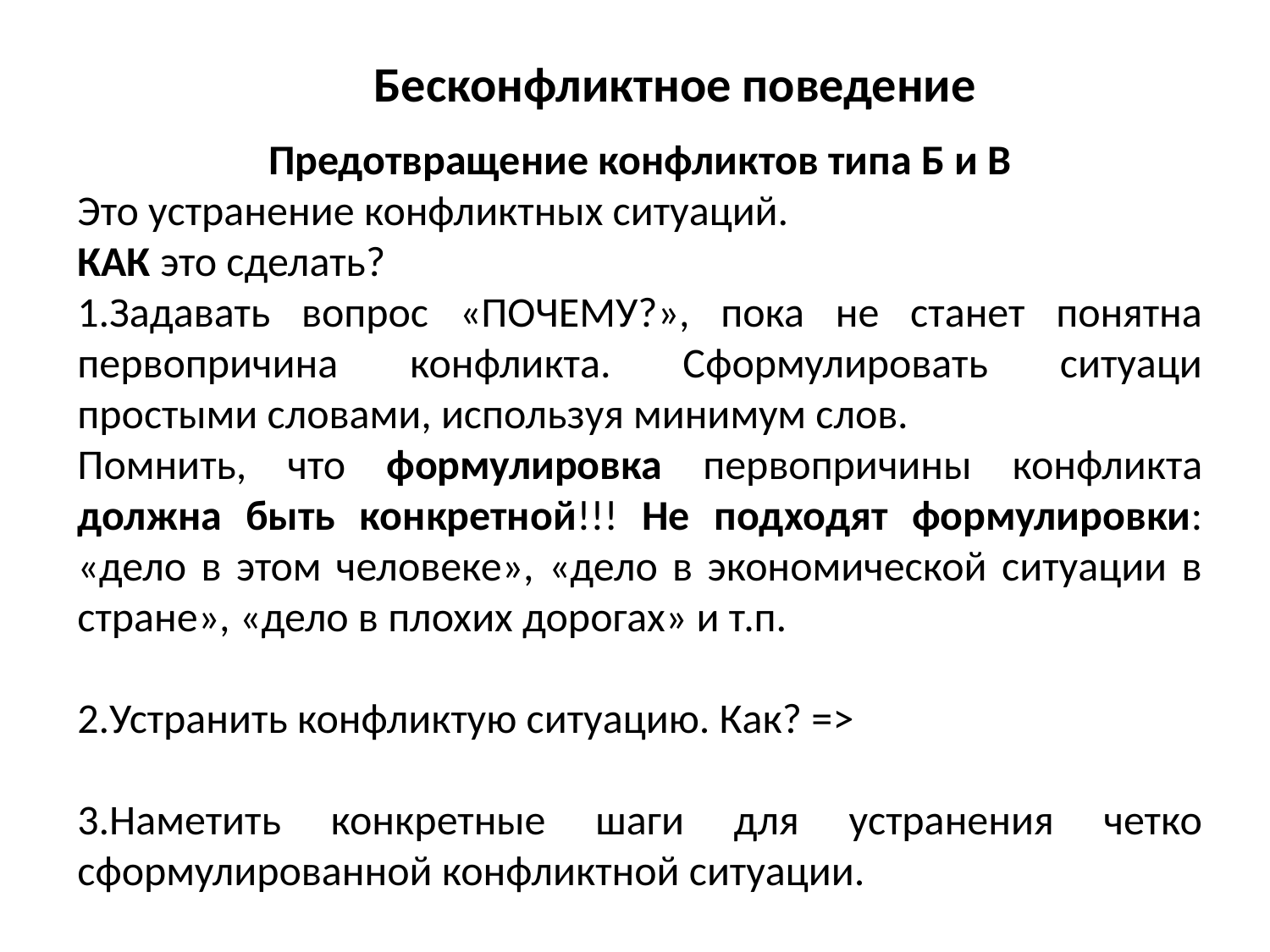

Бесконфликтное поведение
Предотвращение конфликтов типа Б и В
Это устранение конфликтных ситуаций.
КАК это сделать?
1.Задавать вопрос «ПОЧЕМУ?», пока не станет понятна первопричина конфликта. Сформулировать ситуаци простыми словами, используя минимум слов.
Помнить, что формулировка первопричины конфликта должна быть конкретной!!! Не подходят формулировки: «дело в этом человеке», «дело в экономической ситуации в стране», «дело в плохих дорогах» и т.п.

2.Устранить конфликтую ситуацию. Как? =>

3.Наметить конкретные шаги для устранения четко сформулированной конфликтной ситуации.